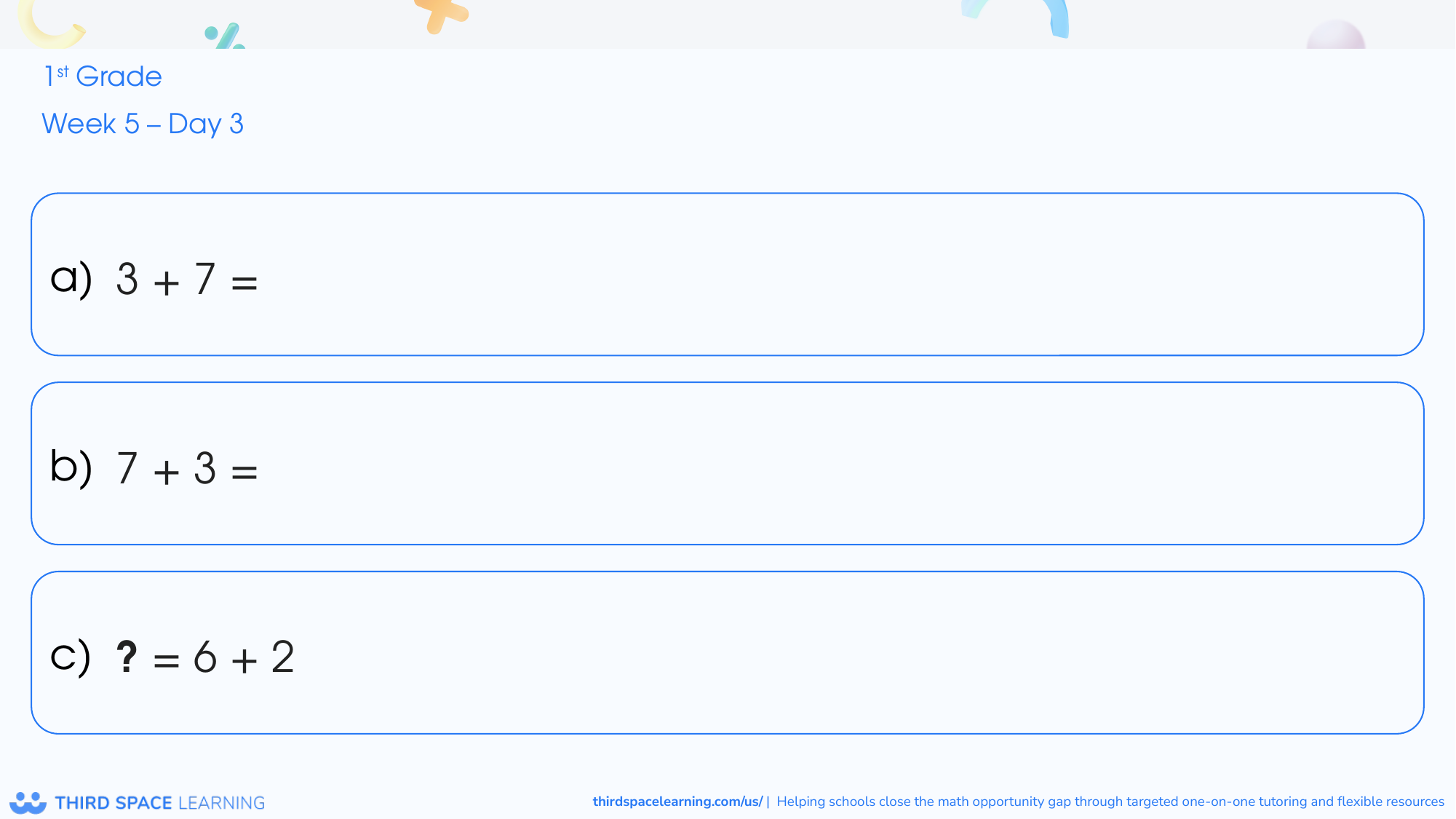

1st Grade
Week 5 – Day 3
3 + 7 =
7 + 3 =
? = 6 + 2